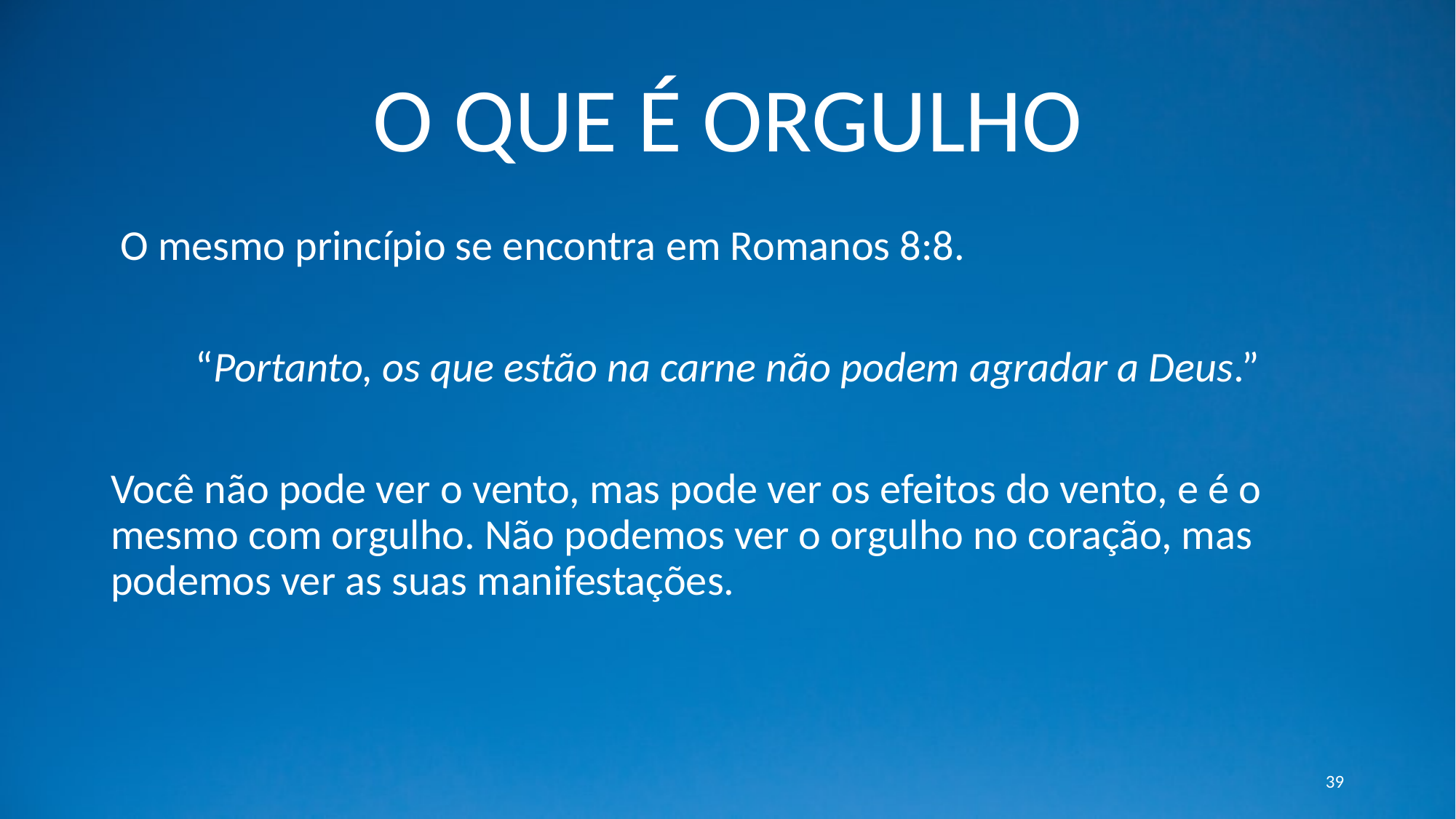

# O QUE É ORGULHO
 O mesmo princípio se encontra em Romanos 8:8.

“Portanto, os que estão na carne não podem agradar a Deus.”

Você não pode ver o vento, mas pode ver os efeitos do vento, e é o mesmo com orgulho. Não podemos ver o orgulho no coração, mas podemos ver as suas manifestações.

39